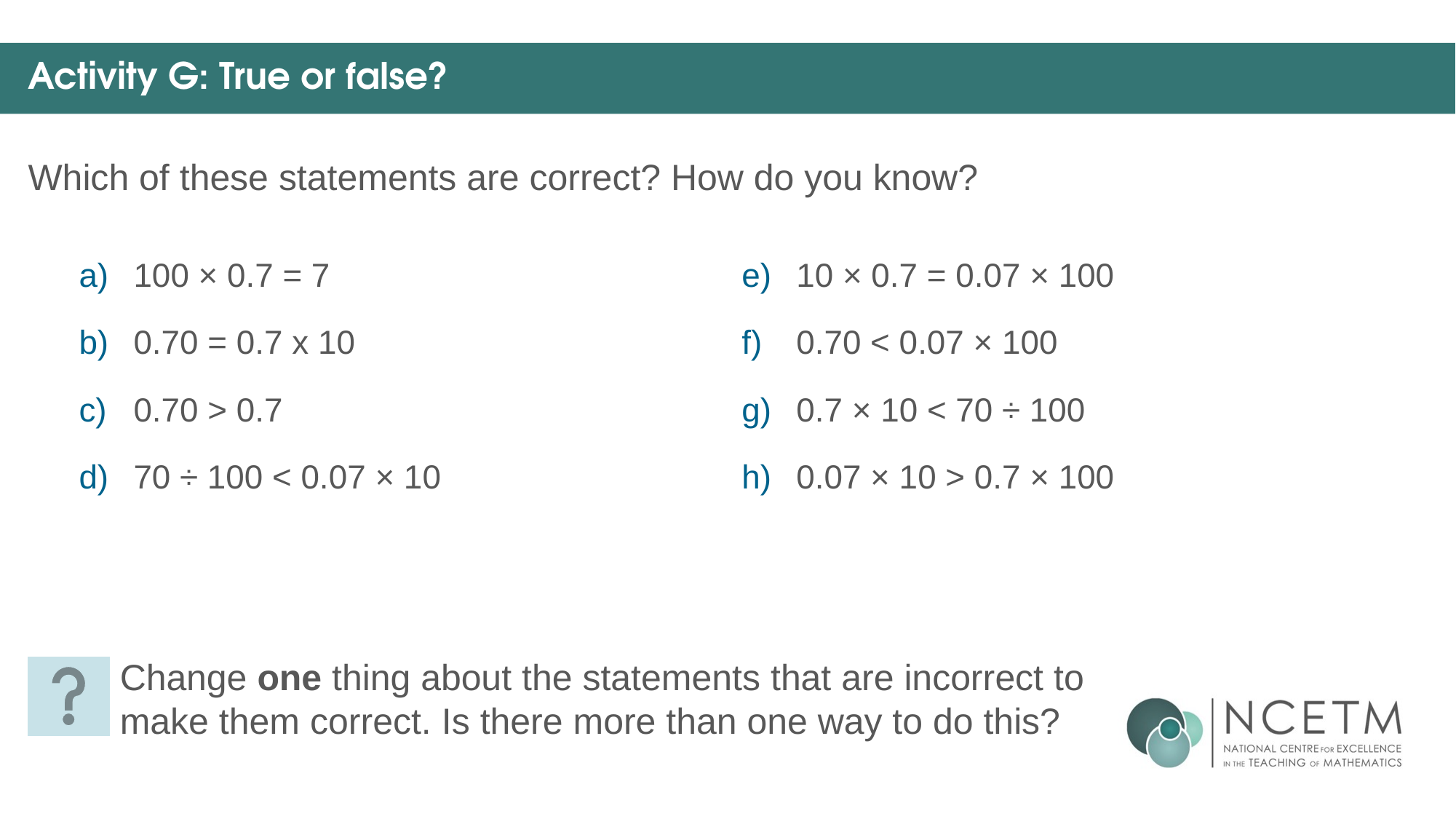

Activity G: True or false?
Which of these statements are correct? How do you know?

100 × 0.7 = 7
0.70 = 0.7 x 10
0.70 > 0.7
70 ÷ 100 < 0.07 × 10

10 × 0.7 = 0.07 × 100
0.70 < 0.07 × 100
0.7 × 10 < 70 ÷ 100
0.07 × 10 > 0.7 × 100

Change one thing about the statements that are incorrect to make them correct. Is there more than one way to do this?